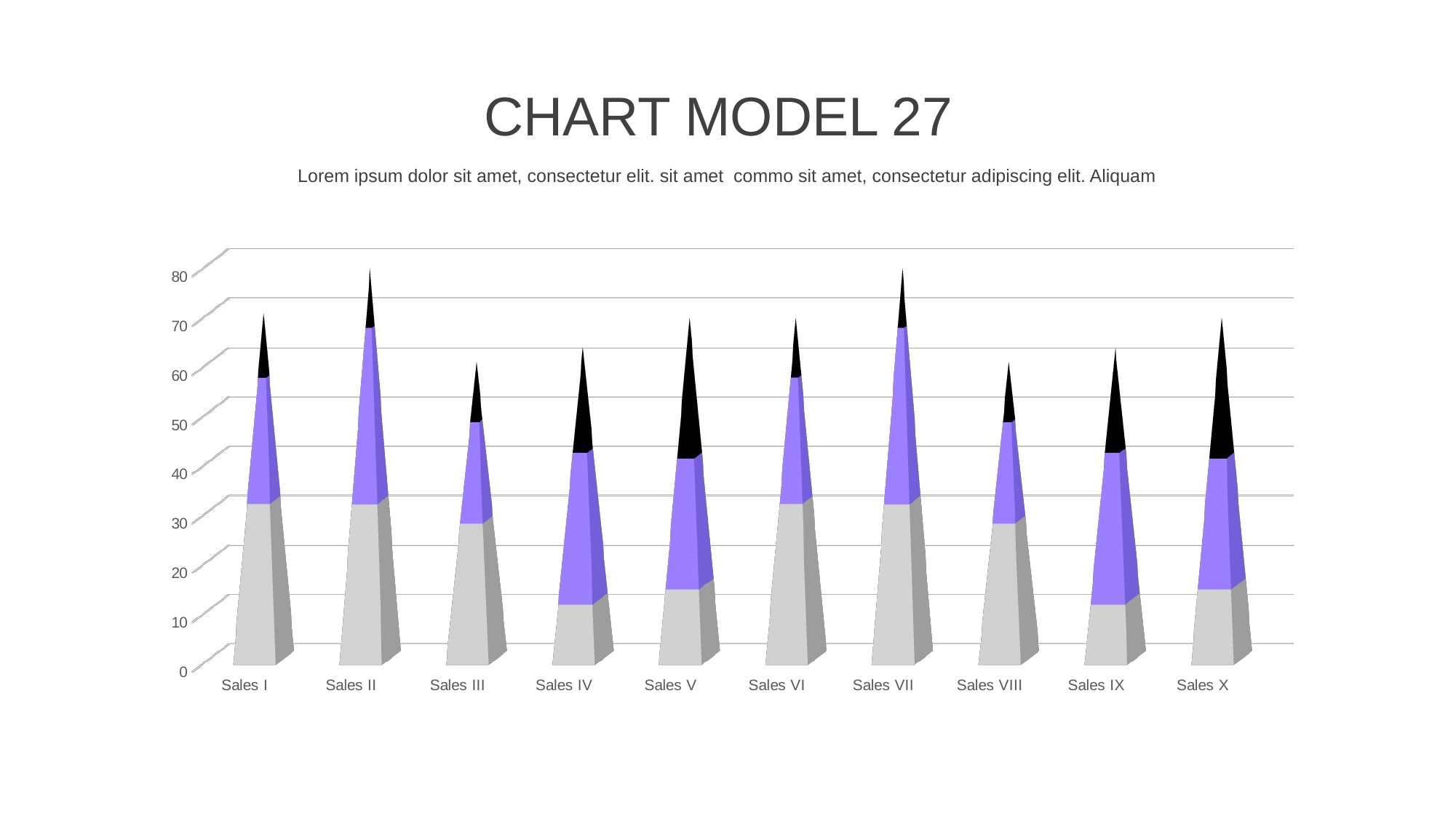

CHART MODEL 27
Lorem ipsum dolor sit amet, consectetur elit. sit amet  commo sit amet, consectetur adipiscing elit. Aliquam

[unsupported chart]